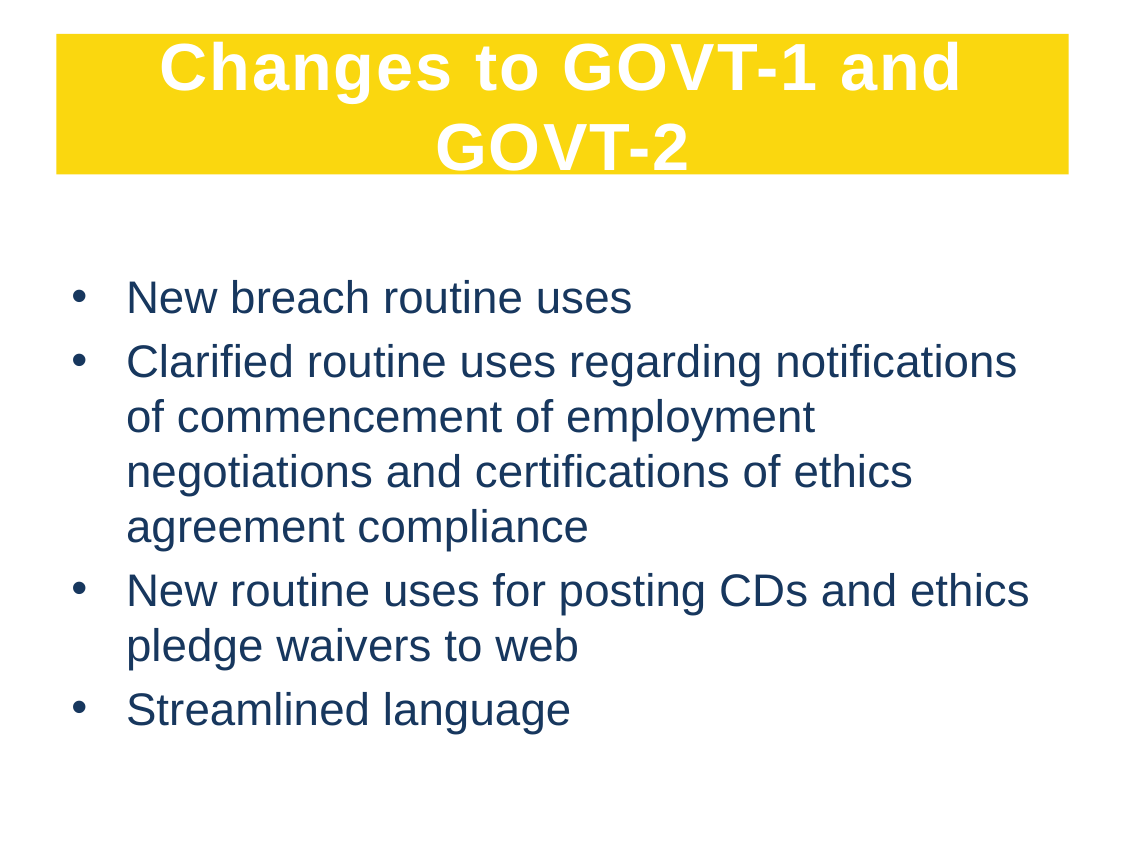

# Changes to GOVT-1 and GOVT-2

New breach routine uses
Clarified routine uses regarding notifications of commencement of employment negotiations and certifications of ethics agreement compliance
New routine uses for posting CDs and ethics pledge waivers to web
Streamlined language